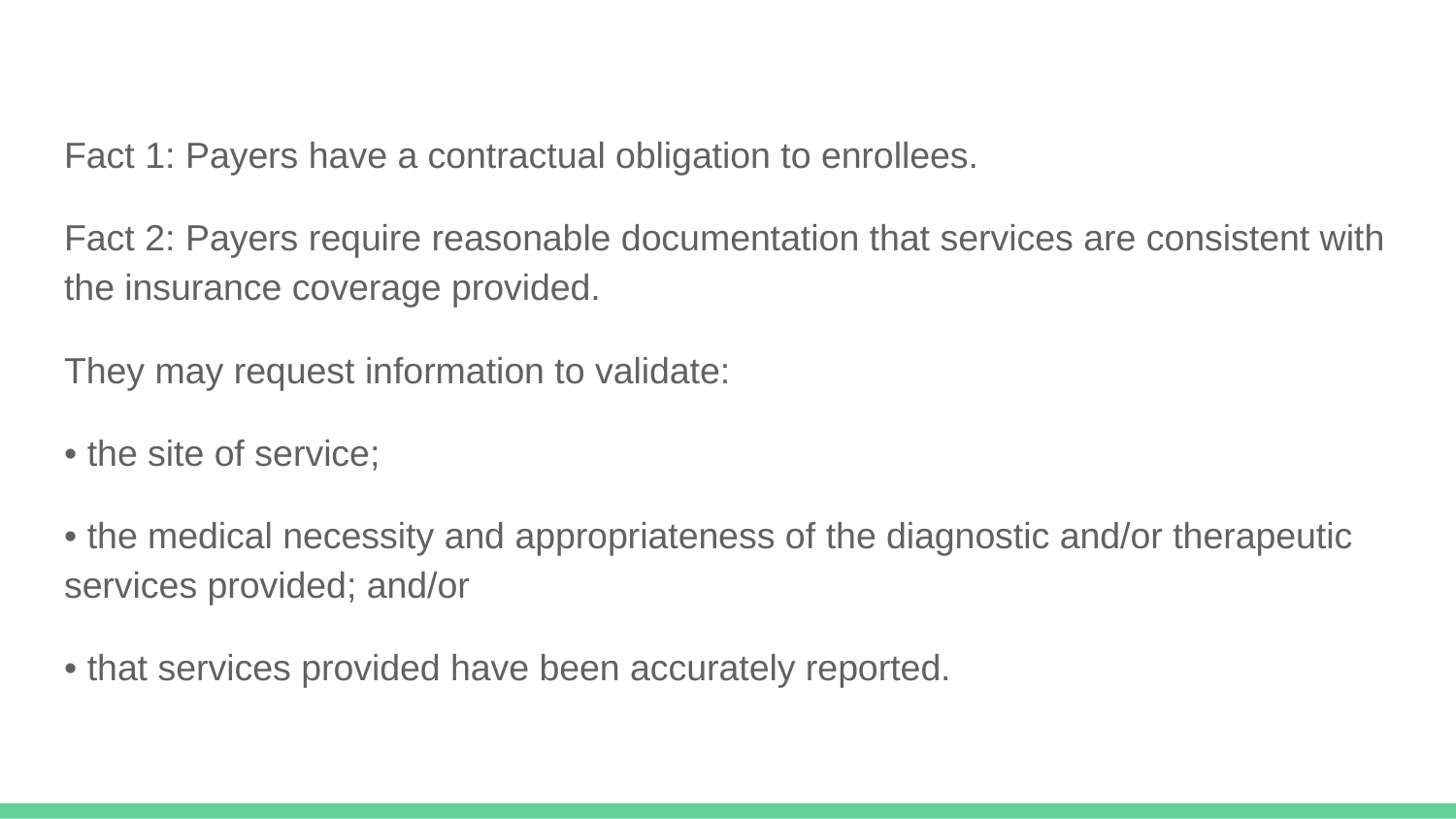

Fact 1: Payers have a contractual obligation to enrollees.
Fact 2: Payers require reasonable documentation that services are consistent with the insurance coverage provided.
They may request information to validate:
• the site of service;
• the medical necessity and appropriateness of the diagnostic and/or therapeutic services provided; and/or
• that services provided have been accurately reported.